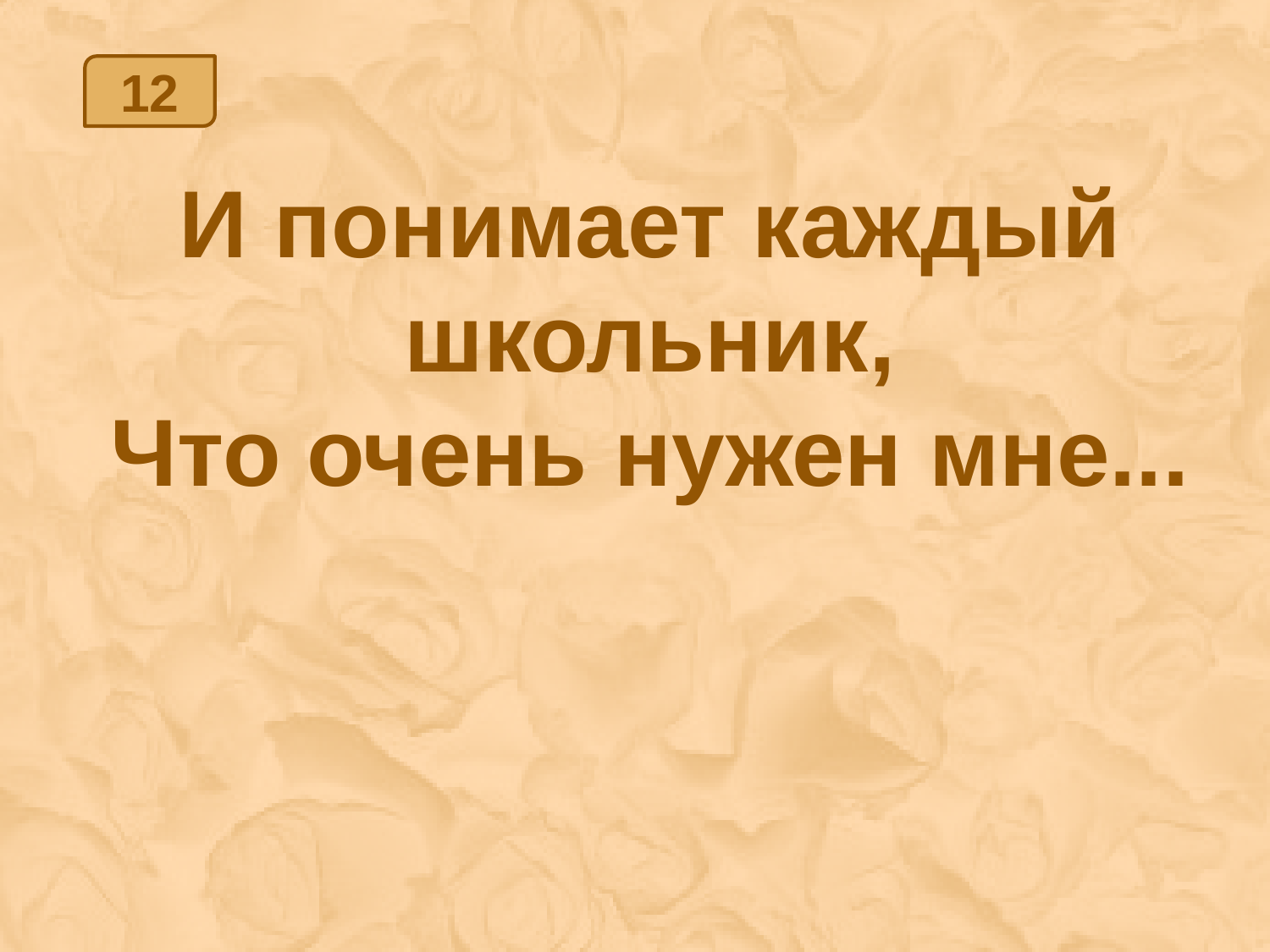

12
И понимает каждый школьник,
Что очень нужен мне...